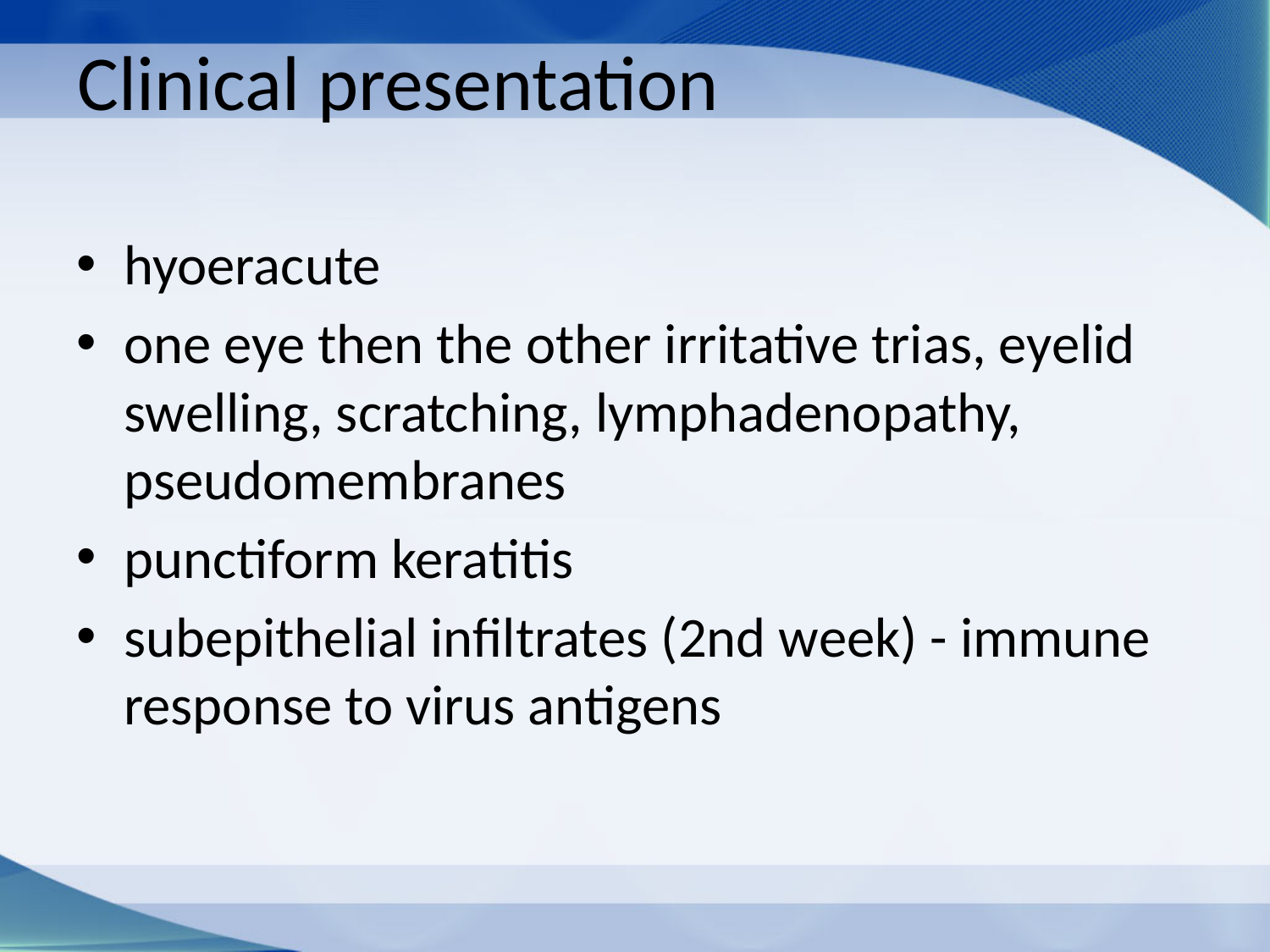

# Clinical presentation
hyoeracute
one eye then the other irritative trias, eyelid swelling, scratching, lymphadenopathy, pseudomembranes
punctiform keratitis
subepithelial infiltrates (2nd week) - immune response to virus antigens